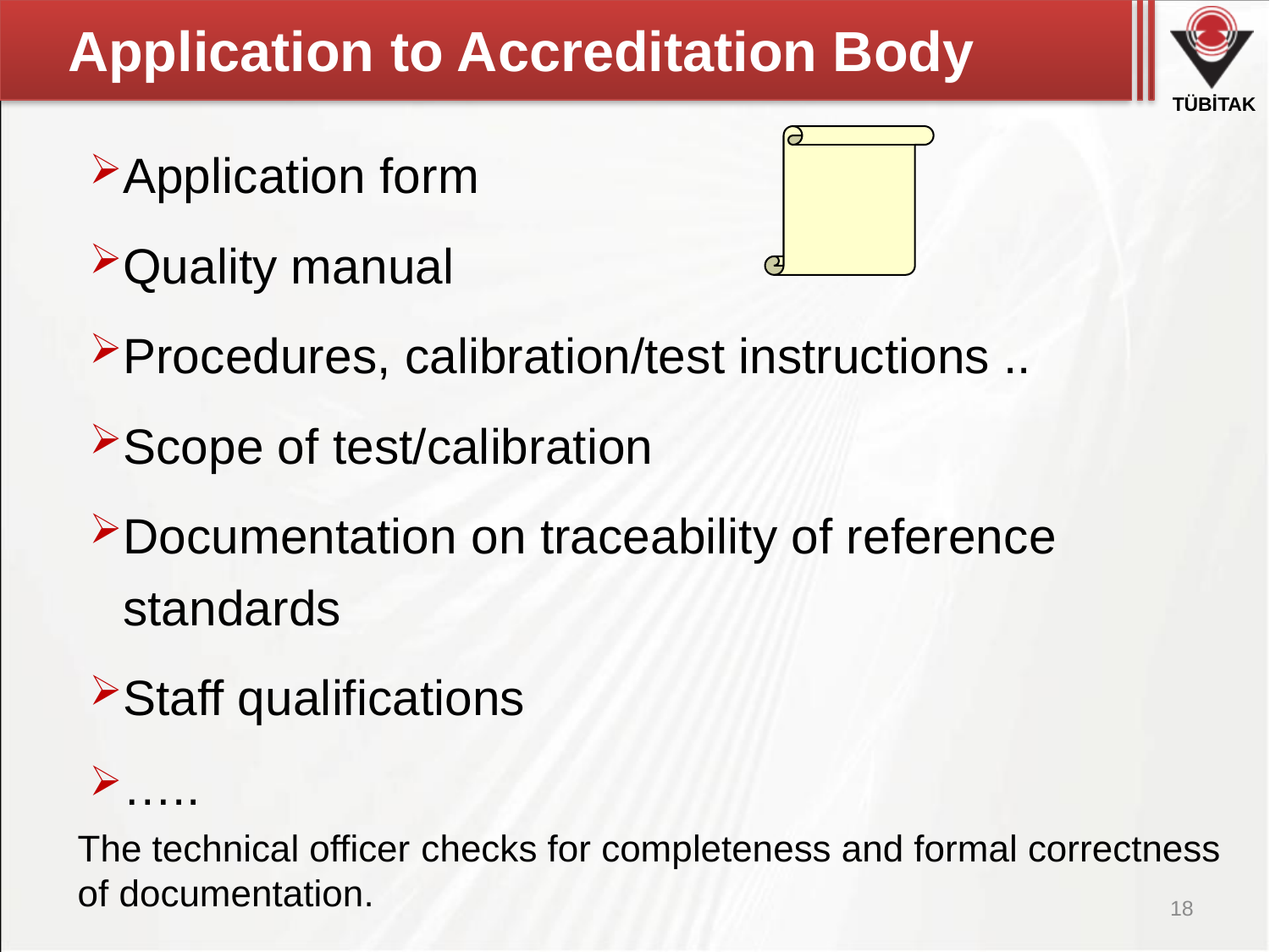

# Application to Accreditation Body
Application form
Quality manual
Procedures, calibration/test instructions ..
Scope of test/calibration
Documentation on traceability of reference standards
Staff qualifications
…..
The technical officer checks for completeness and formal correctness of documentation.

18